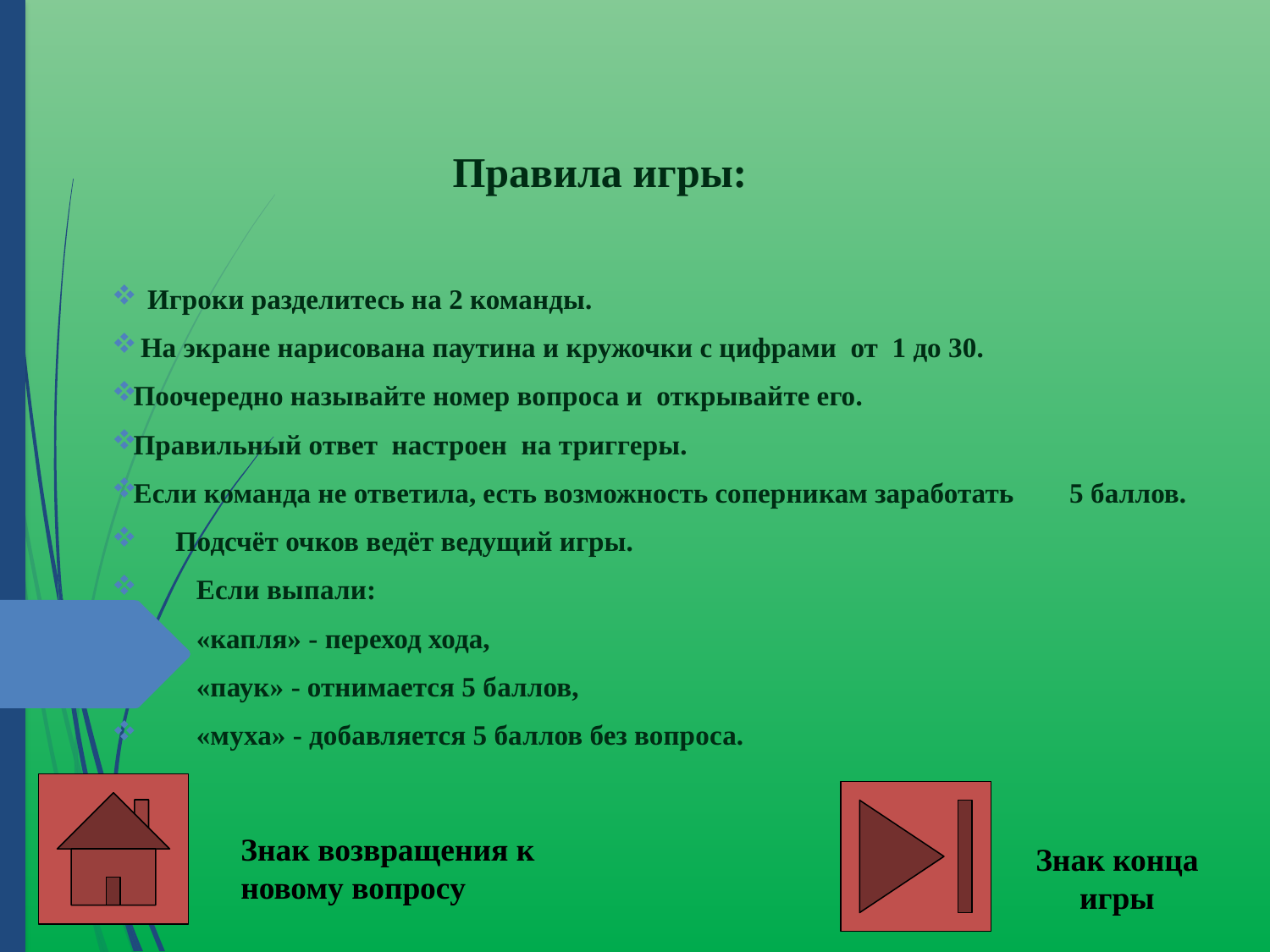

Правила игры:

  Игроки разделитесь на 2 команды.
 На экране нарисована паутина и кружочки с цифрами  от  1 до 30.
Поочередно называйте номер вопроса и  открывайте его.
Правильный ответ  настроен  на триггеры.
Если команда не ответила, есть возможность соперникам заработать        5 баллов.
      Подсчёт очков ведёт ведущий игры.
         Если выпали:
         «капля» - переход хода,
         «паук» - отнимается 5 баллов,
         «муха» - добавляется 5 баллов без вопроса.

Знак возвращения к новому вопросу
Знак конца игры